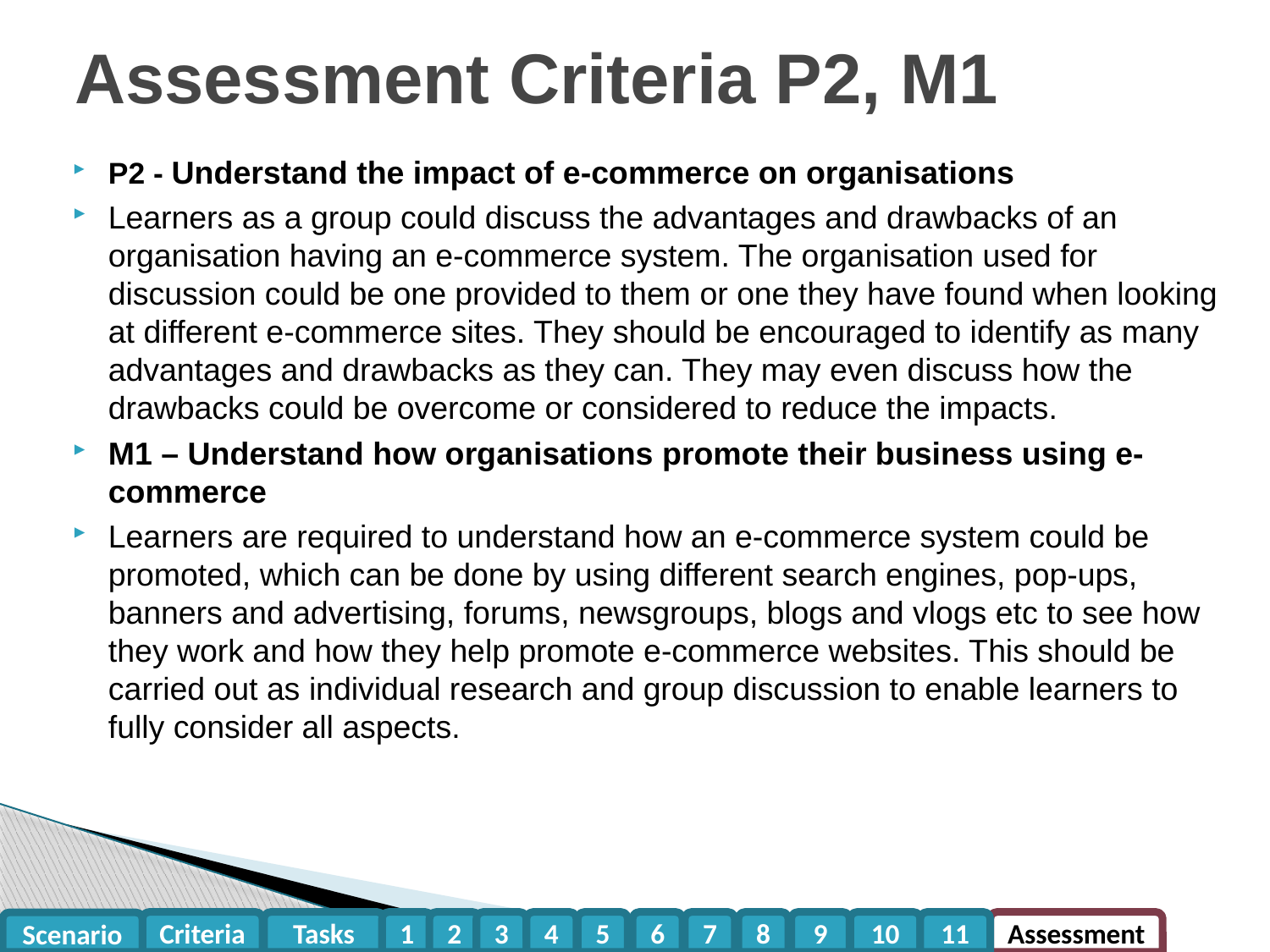

# Assessment Criteria P2, M1
P2 - Understand the impact of e-commerce on organisations
Learners as a group could discuss the advantages and drawbacks of an organisation having an e-commerce system. The organisation used for discussion could be one provided to them or one they have found when looking at different e-commerce sites. They should be encouraged to identify as many advantages and drawbacks as they can. They may even discuss how the drawbacks could be overcome or considered to reduce the impacts.
M1 – Understand how organisations promote their business using e-commerce
Learners are required to understand how an e-commerce system could be promoted, which can be done by using different search engines, pop-ups, banners and advertising, forums, newsgroups, blogs and vlogs etc to see how they work and how they help promote e-commerce websites. This should be carried out as individual research and group discussion to enable learners to fully consider all aspects.